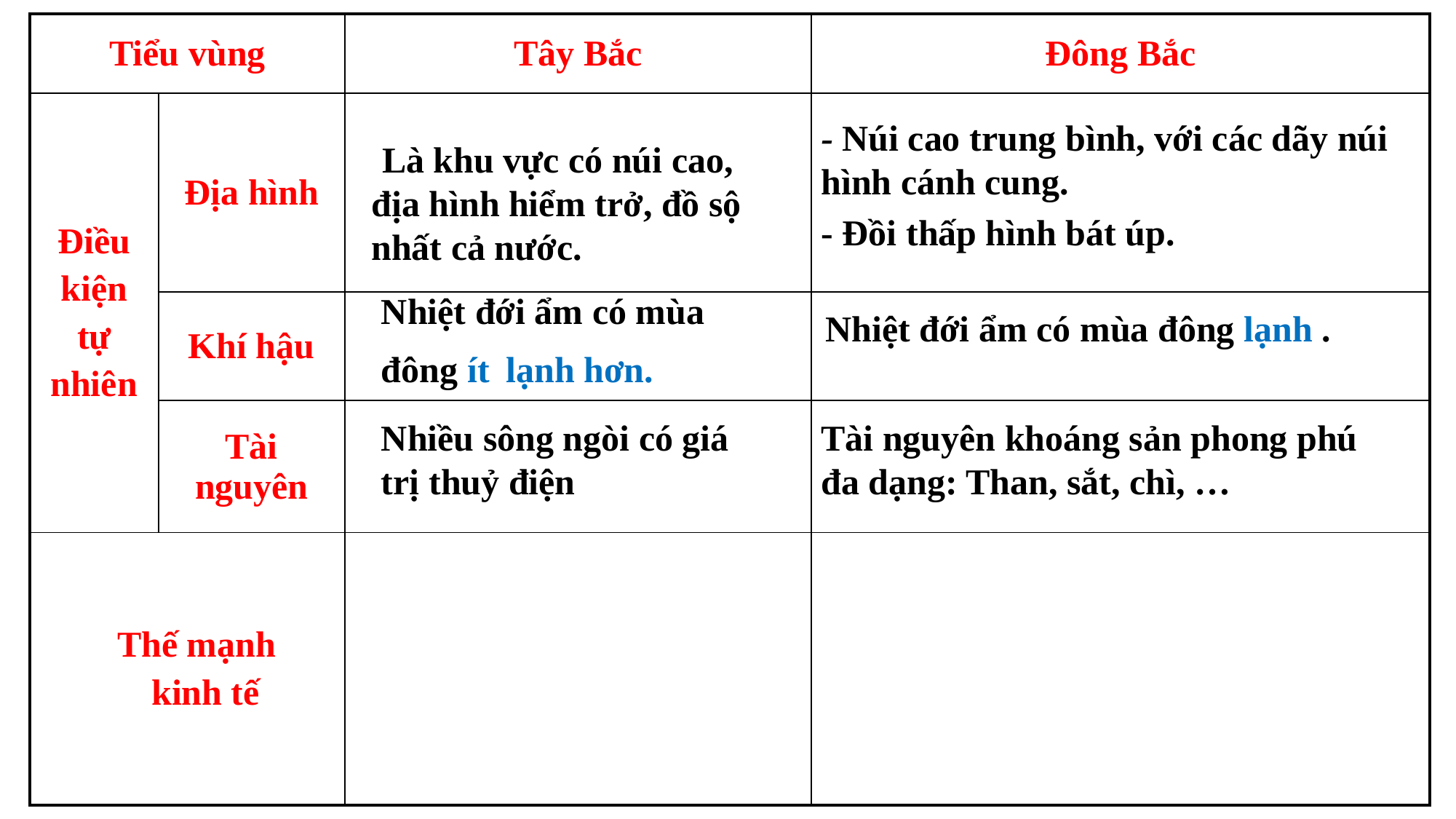

| Tiểu vùng |  | Tây Bắc | Đông Bắc |
| --- | --- | --- | --- |
| Điều kiện tự nhiên | Địa hình |  |  |
|  | Khí hậu |  |  |
|  | Tài nguyên |  |  |
| Thế mạnh kinh tế |  |  |  |

- Núi cao trung bình, với các dãy núi hình cánh cung.
- Đồi thấp hình bát úp.
 Là khu vực có núi cao, địa hình hiểm trở, đồ sộ nhất cả nước.
Nhiệt đới ẩm có mùa đông ít lạnh hơn.
Nhiệt đới ẩm có mùa đông lạnh .
Nhiều sông ngòi có giá trị thuỷ điện
Tài nguyên khoáng sản phong phú đa dạng: Than, sắt, chì, …